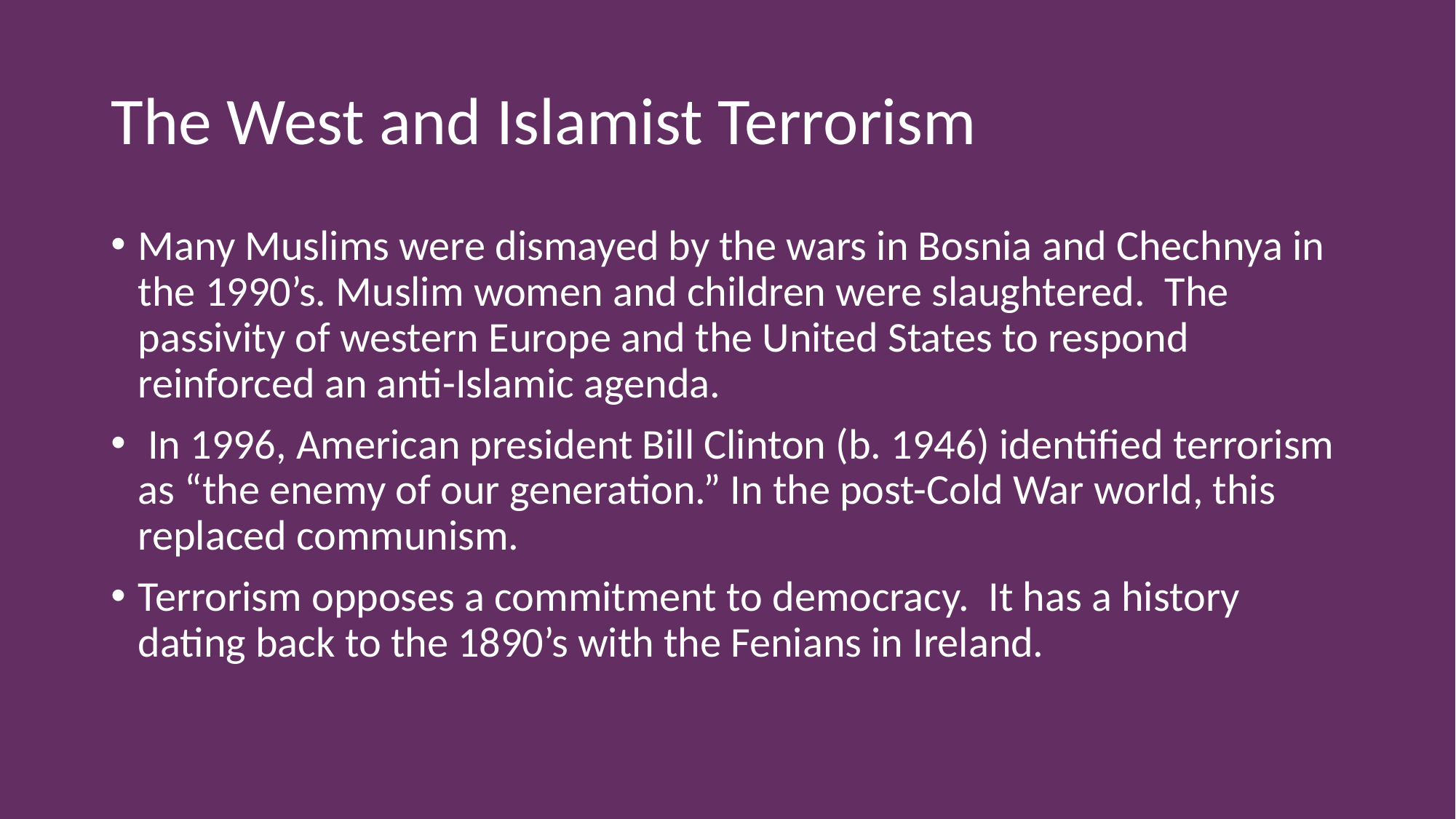

# The West and Islamist Terrorism
Many Muslims were dismayed by the wars in Bosnia and Chechnya in the 1990’s. Muslim women and children were slaughtered.  The passivity of western Europe and the United States to respond reinforced an anti-Islamic agenda.
 In 1996, American president Bill Clinton (b. 1946) identified terrorism as “the enemy of our generation.” In the post-Cold War world, this replaced communism.
Terrorism opposes a commitment to democracy.  It has a history dating back to the 1890’s with the Fenians in Ireland.